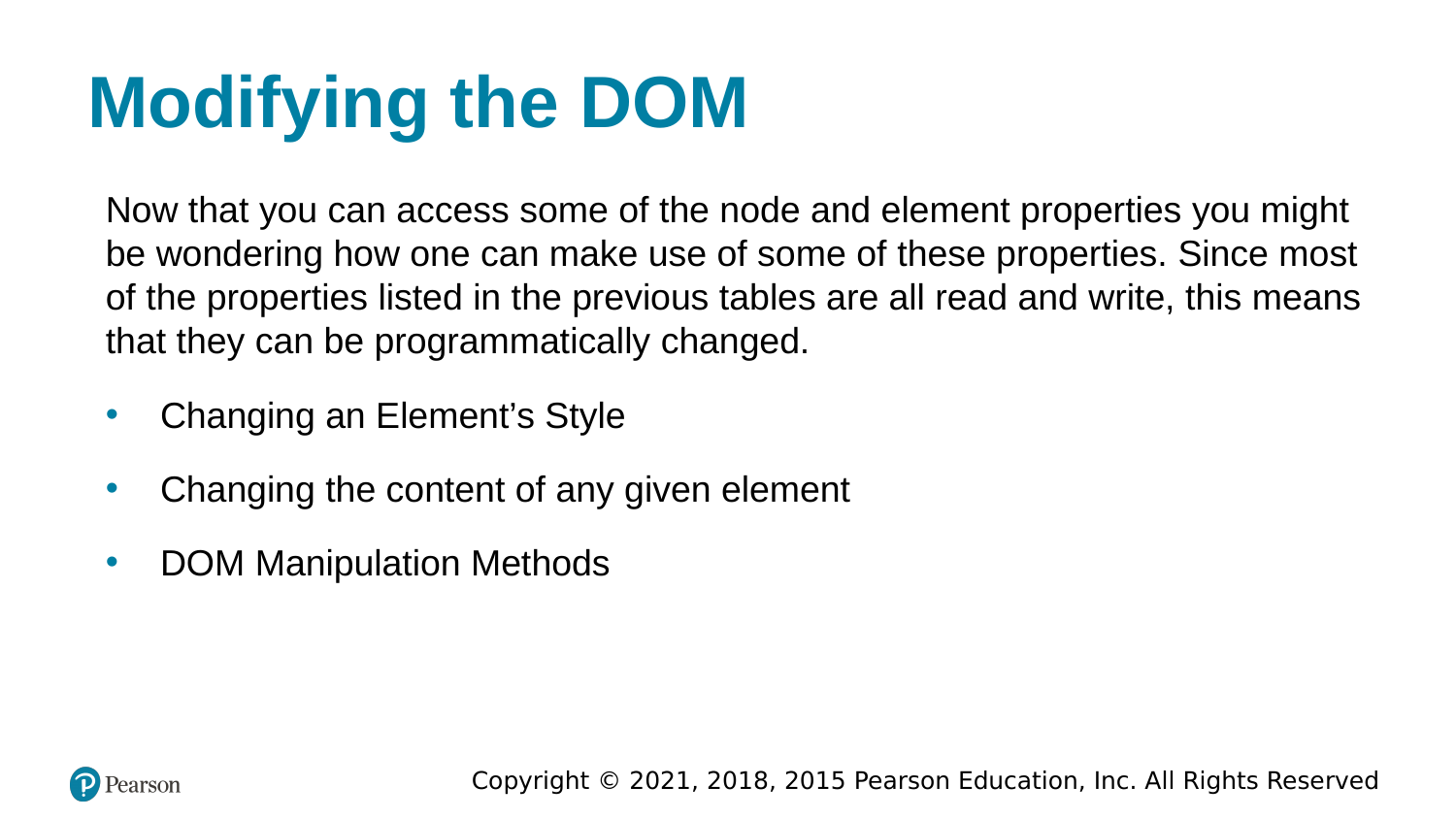

# Modifying the DOM
Now that you can access some of the node and element properties you might be wondering how one can make use of some of these properties. Since most of the properties listed in the previous tables are all read and write, this means that they can be programmatically changed.
Changing an Element’s Style
Changing the content of any given element
DOM Manipulation Methods